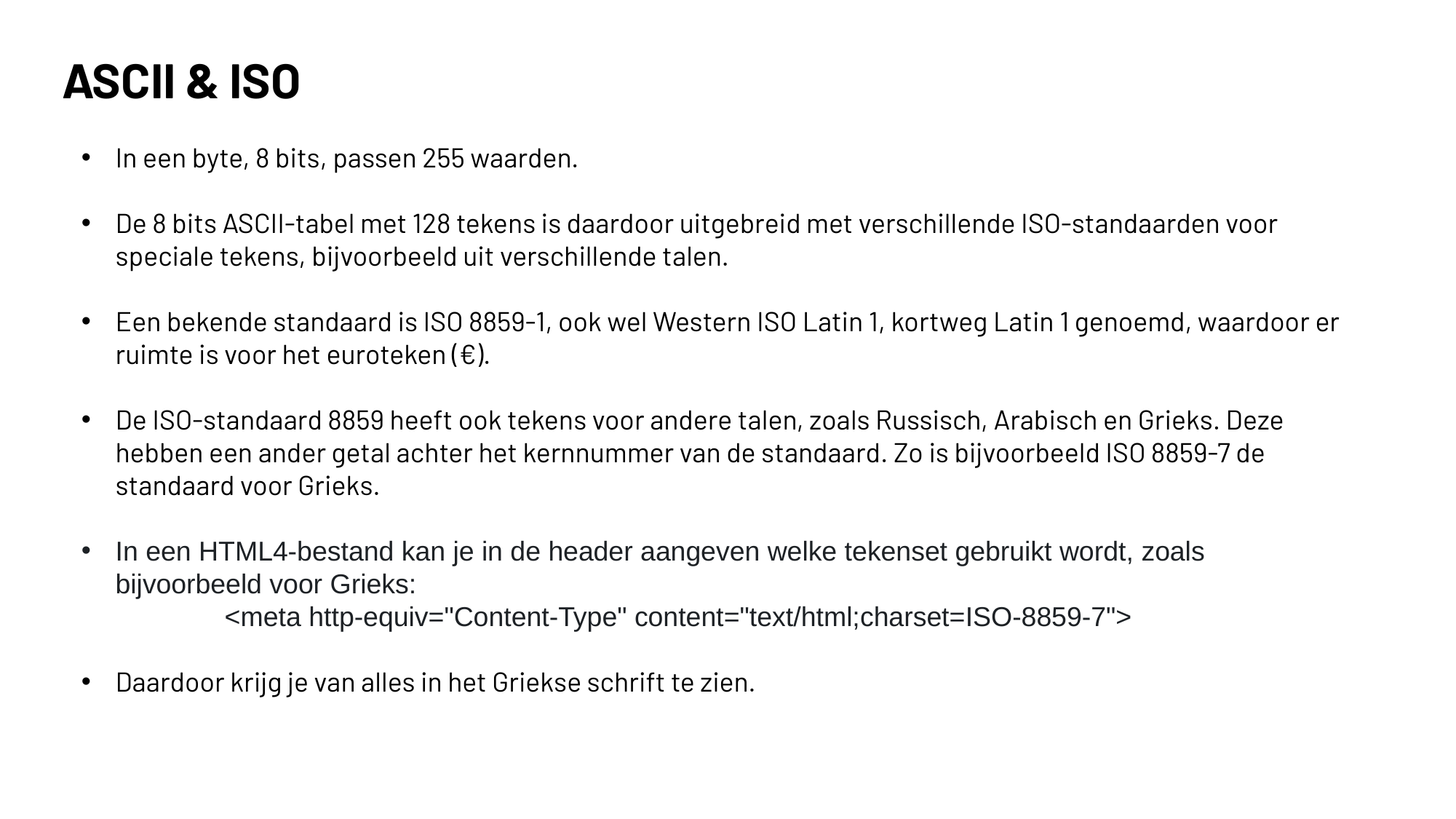

ASCII & ISO
In een byte, 8 bits, passen 255 waarden.
De 8 bits ASCII-tabel met 128 tekens is daardoor uitgebreid met verschillende ISO-standaarden voor speciale tekens, bijvoorbeeld uit verschillende talen.
Een bekende standaard is ISO 8859-1, ook wel Western ISO Latin 1, kortweg Latin 1 genoemd, waardoor er ruimte is voor het euroteken (€).
De ISO-standaard 8859 heeft ook tekens voor andere talen, zoals Russisch, Arabisch en Grieks. Deze hebben een ander getal achter het kernnummer van de standaard. Zo is bijvoorbeeld ISO 8859-7 de standaard voor Grieks.
In een HTML4-bestand kan je in de header aangeven welke tekenset gebruikt wordt, zoals bijvoorbeeld voor Grieks:
	<meta http-equiv="Content-Type" content="text/html;charset=ISO-8859-7">
Daardoor krijg je van alles in het Griekse schrift te zien.